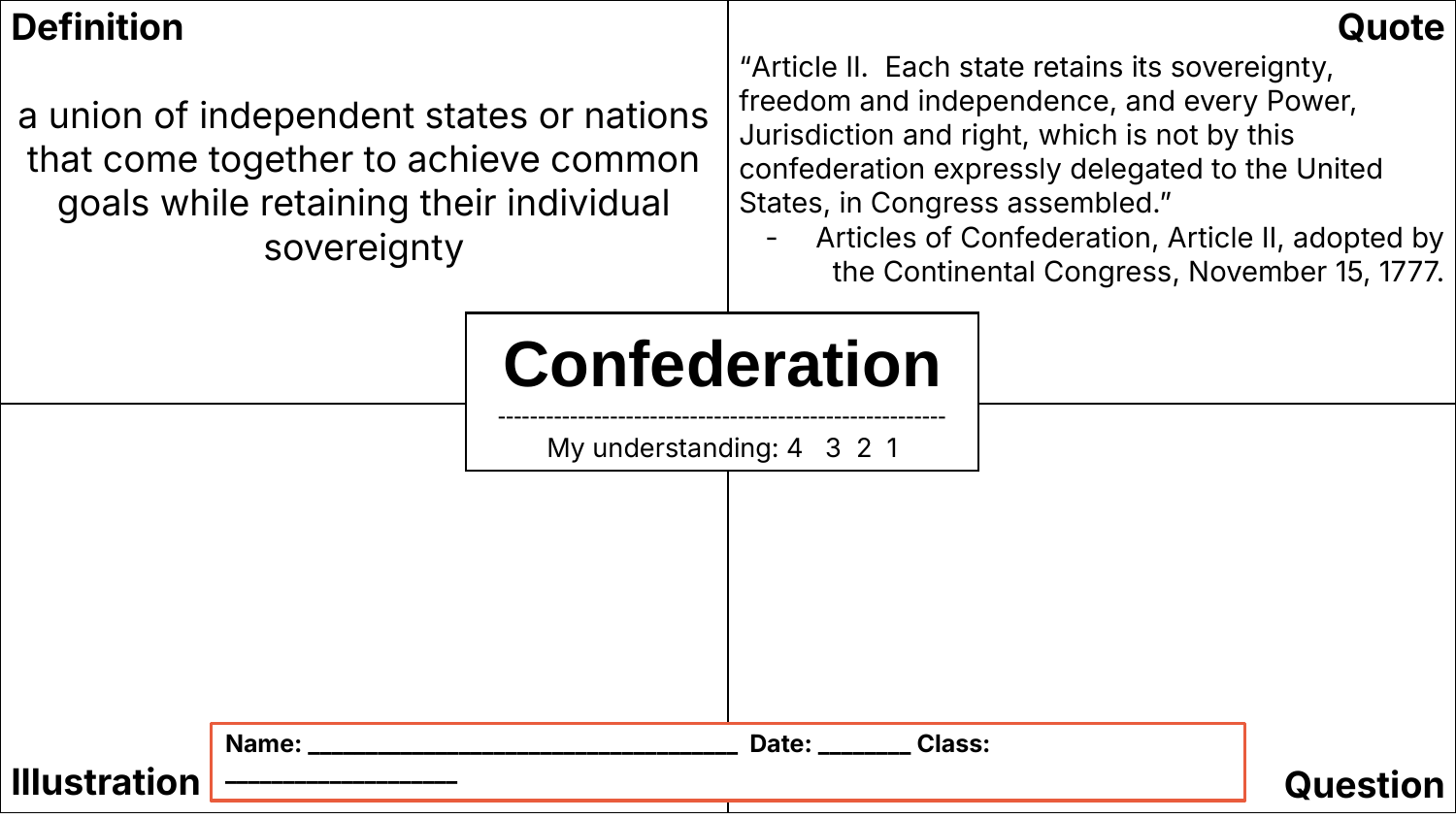

| Definition a union of independent states or nations that come together to achieve common goals while retaining their individual sovereignty | Quote “Article II. Each state retains its sovereignty, freedom and independence, and every Power, Jurisdiction and right, which is not by this confederation expressly delegated to the United States, in Congress assembled.” Articles of Confederation, Article II, adopted by the Continental Congress, November 15, 1777. |
| --- | --- |
| Illustration | Question |
Confederation
--------------------------------------------------------
My understanding: 4   3  2  1
Name: _____________________________________  Date: ________ Class: ____________________